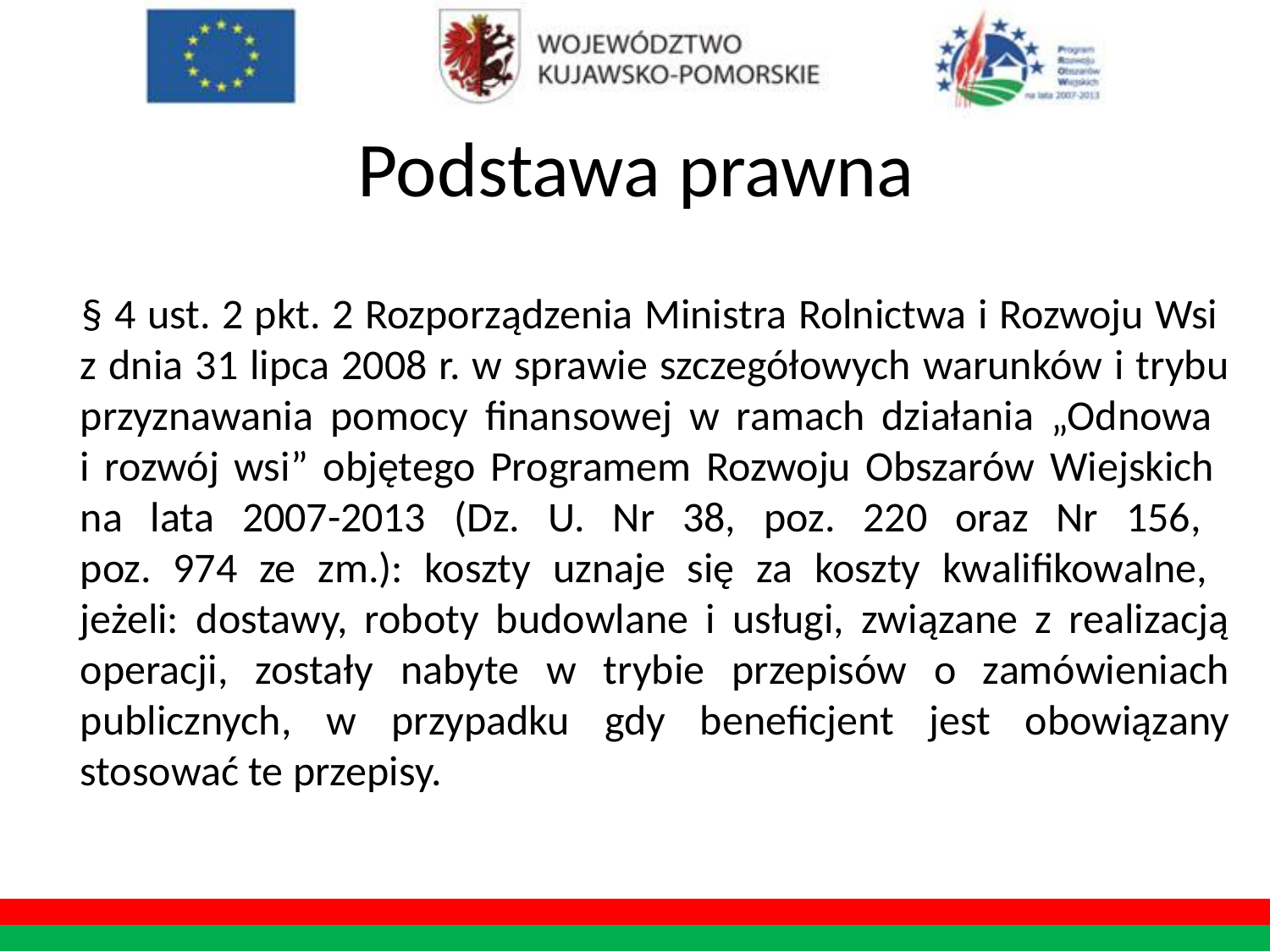

# Podstawa prawna
§ 4 ust. 2 pkt. 2 Rozporządzenia Ministra Rolnictwa i Rozwoju Wsi
z dnia 31 lipca 2008 r. w sprawie szczegółowych warunków i trybu przyznawania pomocy finansowej w ramach działania „Odnowa
i rozwój wsi” objętego Programem Rozwoju Obszarów Wiejskich  na lata 2007-2013 (Dz. U. Nr 38, poz. 220 oraz Nr 156,
poz. 974 ze zm.): koszty uznaje się za koszty kwalifikowalne,
jeżeli: dostawy, roboty budowlane i usługi, związane z realizacją operacji, zostały nabyte w trybie przepisów o zamówieniach publicznych, w przypadku gdy beneficjent jest obowiązany stosować te przepisy.